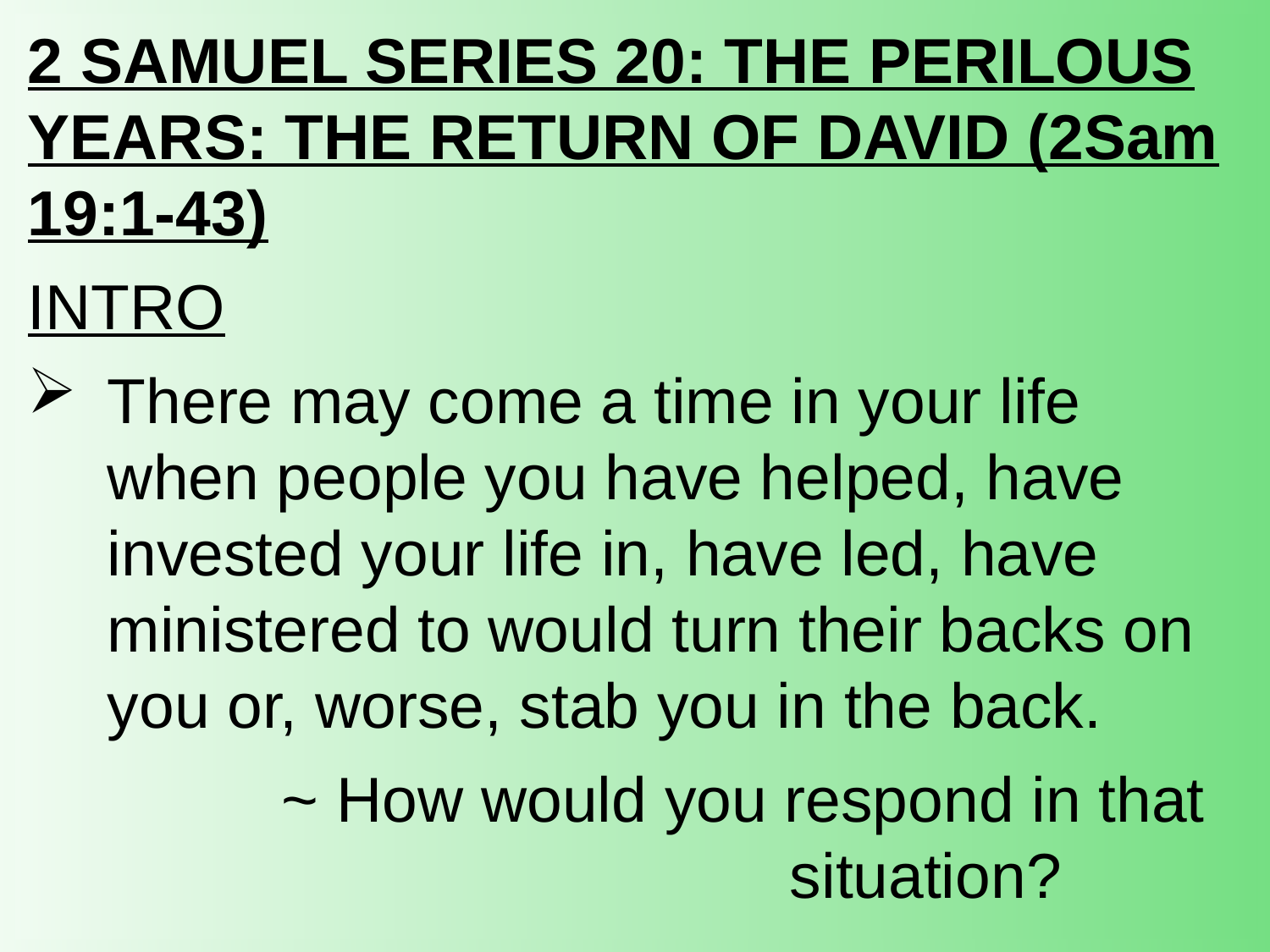

2 SAMUEL SERIES 20: THE PERILOUS YEARS: THE RETURN OF DAVID (2Sam 19:1-43)
INTRO
There may come a time in your life when people you have helped, have invested your life in, have led, have ministered to would turn their backs on you or, worse, stab you in the back.
		~ How would you respond in that 						situation?